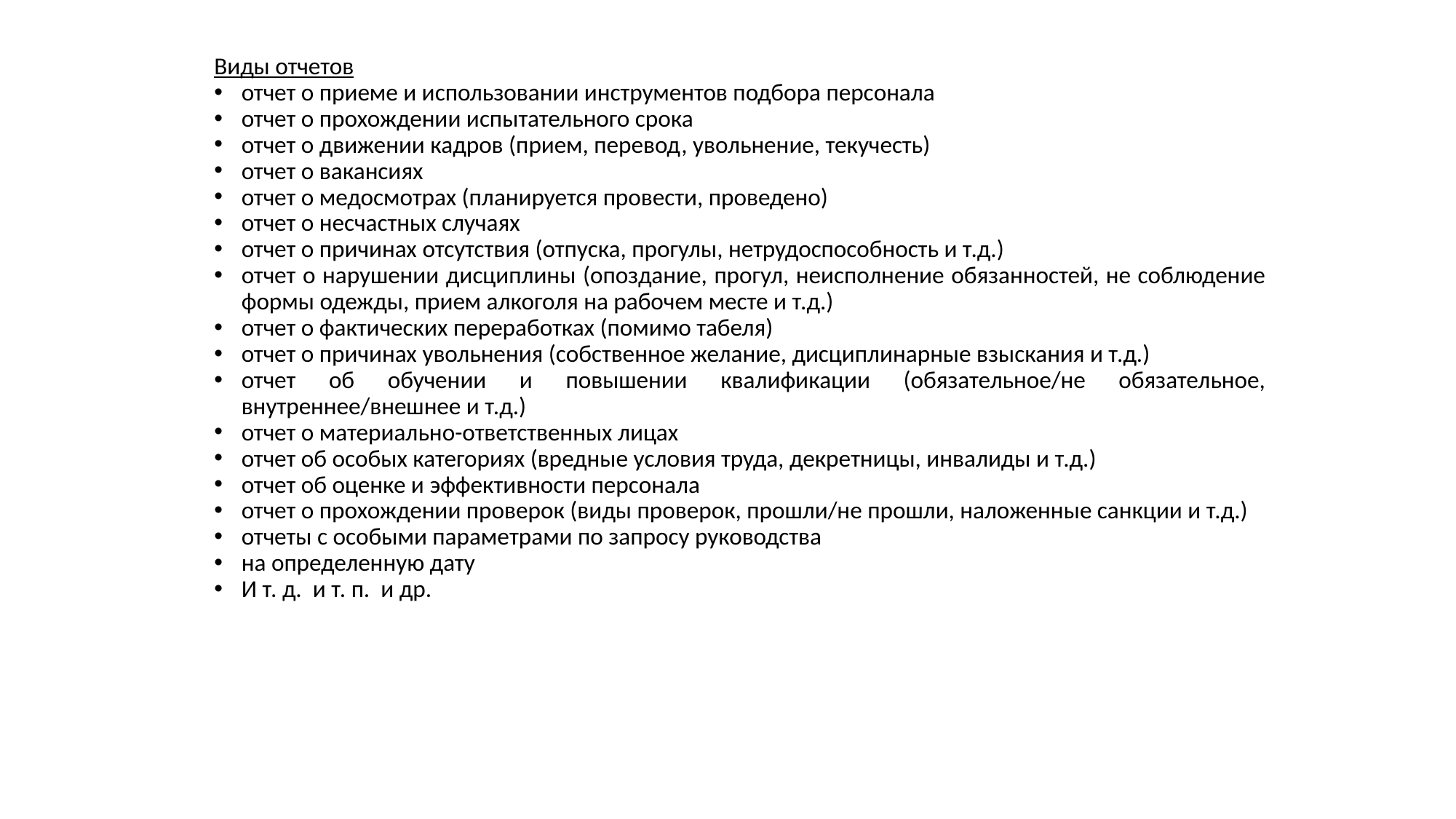

Виды отчетов
отчет о приеме и использовании инструментов подбора персонала
отчет о прохождении испытательного срока
отчет о движении кадров (прием, перевод, увольнение, текучесть)
отчет о вакансиях
отчет о медосмотрах (планируется провести, проведено)
отчет о несчастных случаях
отчет о причинах отсутствия (отпуска, прогулы, нетрудоспособность и т.д.)
отчет о нарушении дисциплины (опоздание, прогул, неисполнение обязанностей, не соблюдение формы одежды, прием алкоголя на рабочем месте и т.д.)
отчет о фактических переработках (помимо табеля)
отчет о причинах увольнения (собственное желание, дисциплинарные взыскания и т.д.)
отчет об обучении и повышении квалификации (обязательное/не обязательное, внутреннее/внешнее и т.д.)
отчет о материально-ответственных лицах
отчет об особых категориях (вредные условия труда, декретницы, инвалиды и т.д.)
отчет об оценке и эффективности персонала
отчет о прохождении проверок (виды проверок, прошли/не прошли, наложенные санкции и т.д.)
отчеты с особыми параметрами по запросу руководства
на определенную дату
И т. д.  и т. п.  и др.